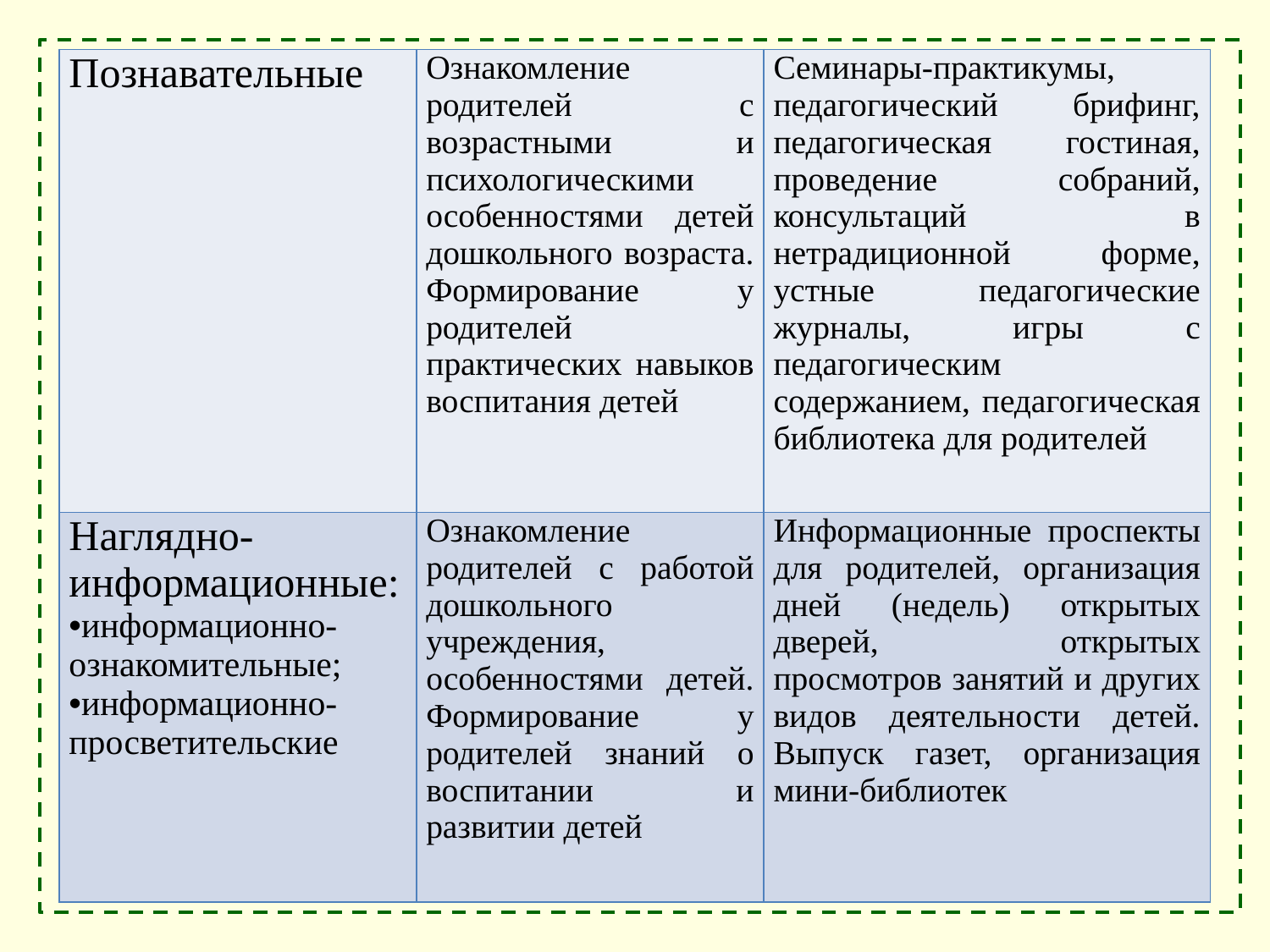

| Познавательные | Ознакомление родителей с возрастными и психологическими особенностями детей дошкольного возраста. Формирование у родителей практических навыков воспитания детей | Семинары-практикумы, педагогический брифинг, педагогическая гостиная, проведение собраний, консультаций в нетрадиционной форме, устные педагогические журналы, игры с педагогическим содержанием, педагогическая библиотека для родителей |
| --- | --- | --- |
| Наглядно-информационные: информационно-ознакомительные; информационно-просветительские | Ознакомление родителей с работой дошкольного учреждения, особенностями детей. Формирование у родителей знаний о воспитании и развитии детей | Информационные проспекты для родителей, организация дней (недель) открытых дверей, открытых просмотров занятий и других видов деятельности детей. Выпуск газет, организация мини-библиотек |